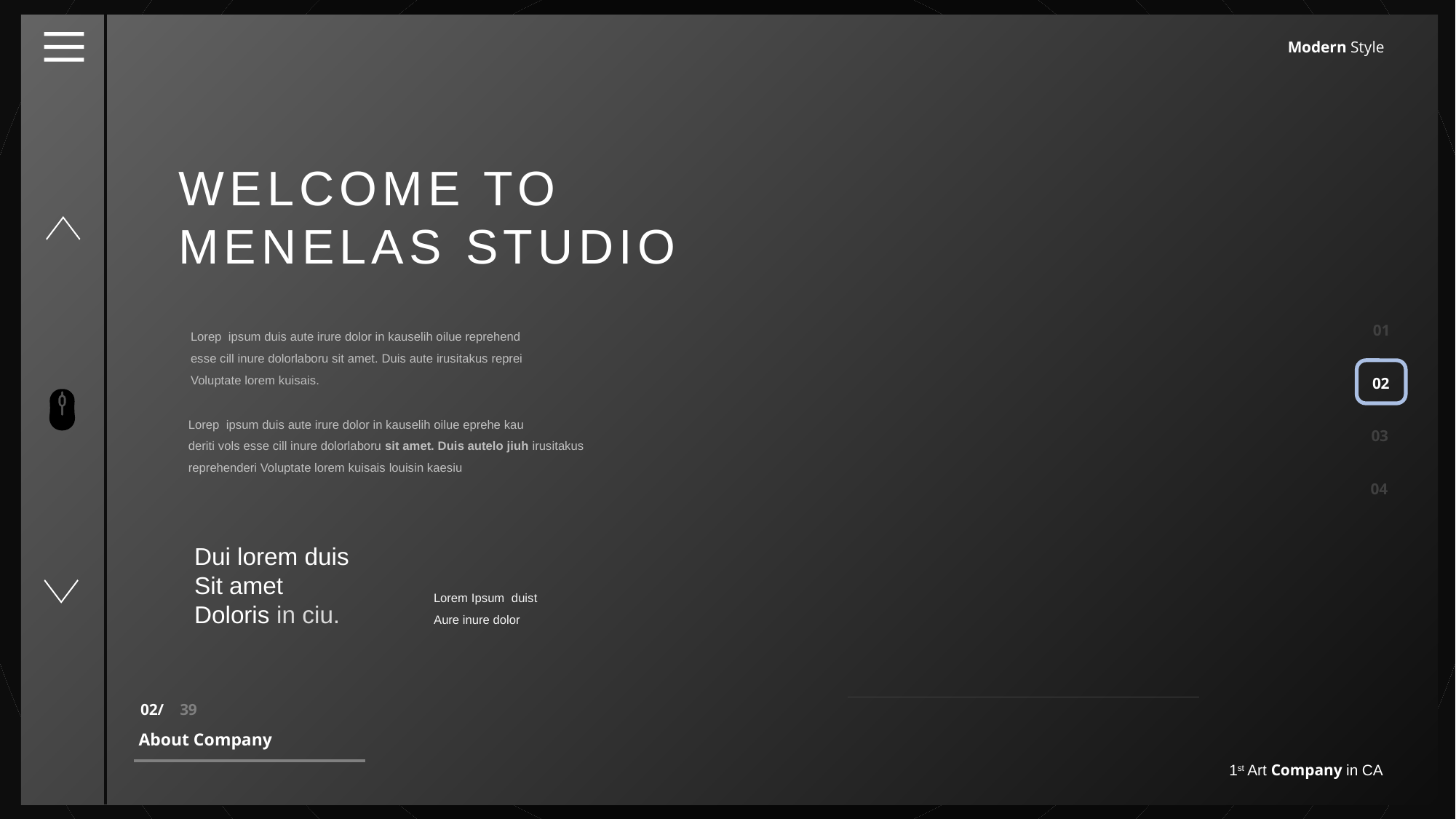

Modern Style

WELCOME TO
MENELAS STUDIO

01
Lorep  ipsum duis aute irure dolor in kauselih oilue reprehend
esse cill inure dolorlaboru sit amet. Duis aute irusitakus reprei
Voluptate lorem kuisais.

02

Lorep  ipsum duis aute irure dolor in kauselih oilue eprehe kau
deriti vols esse cill inure dolorlaboru sit amet. Duis autelo jiuh irusitakus reprehenderi Voluptate lorem kuisais louisin kaesiu
03
04
Dui lorem duis
Sit amet
Doloris in ciu.

Lorem Ipsum  duist
Aure inure dolor
02/    39
About Company
1st Art Company in CA